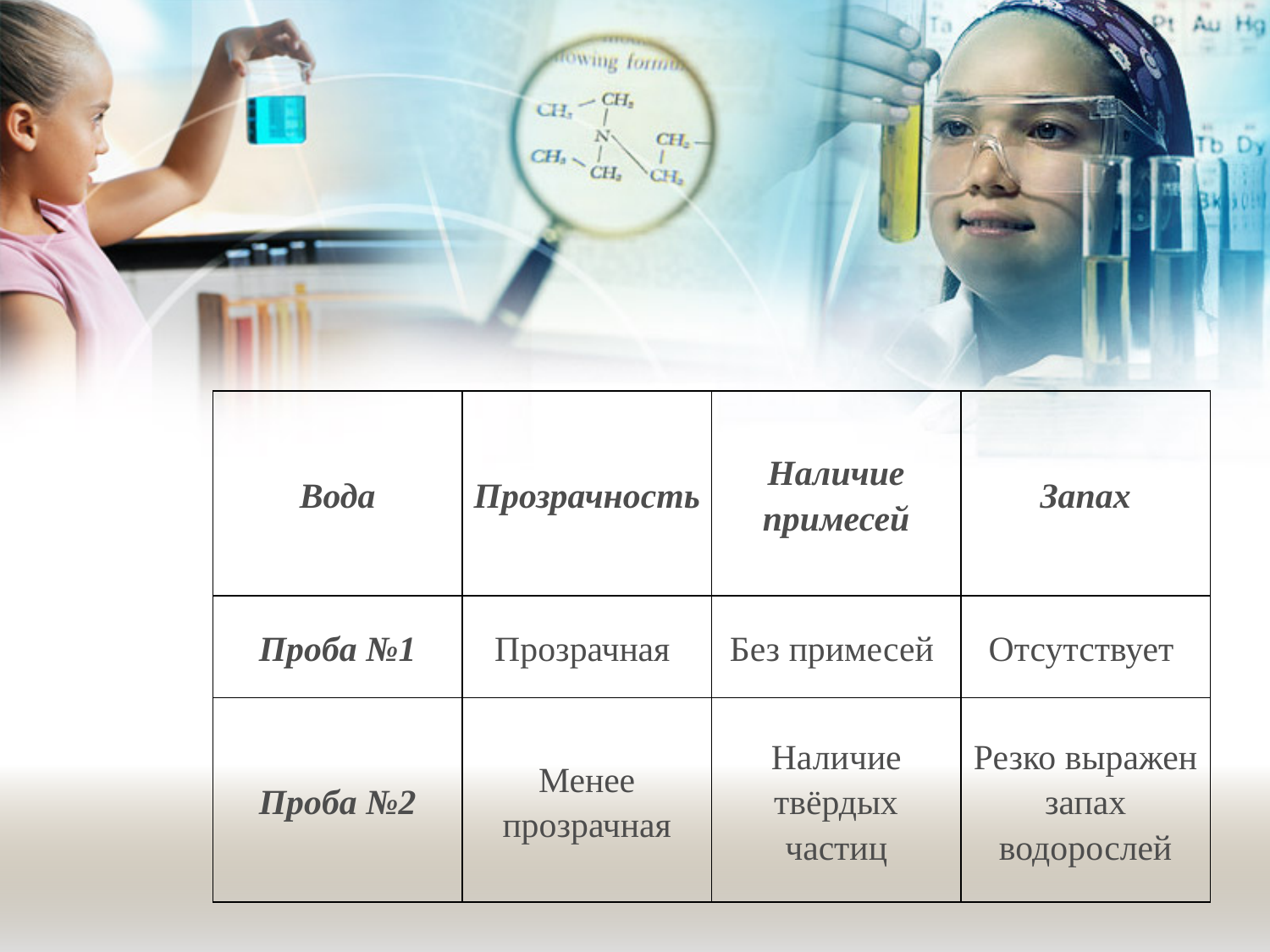

| Вода | Прозрачность | Наличие примесей | Запах |
| --- | --- | --- | --- |
| Проба №1 | Прозрачная | Без примесей | Отсутствует |
| Проба №2 | Менее прозрачная | Наличие твёрдых частиц | Резко выражен запах водорослей |